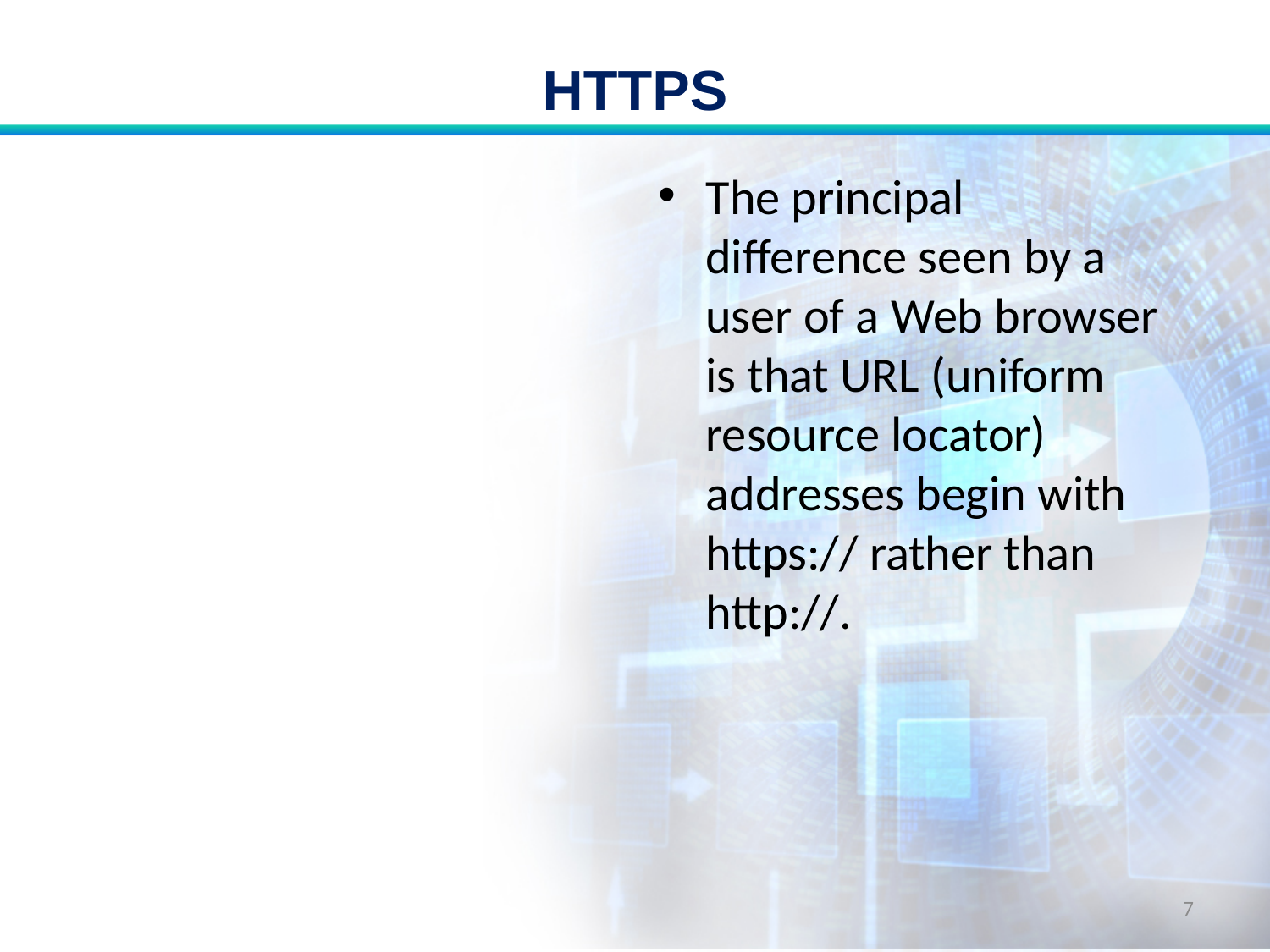

# HTTPS
The principal difference seen by a user of a Web browser is that URL (uniform resource locator) addresses begin with https:// rather than http://.
7